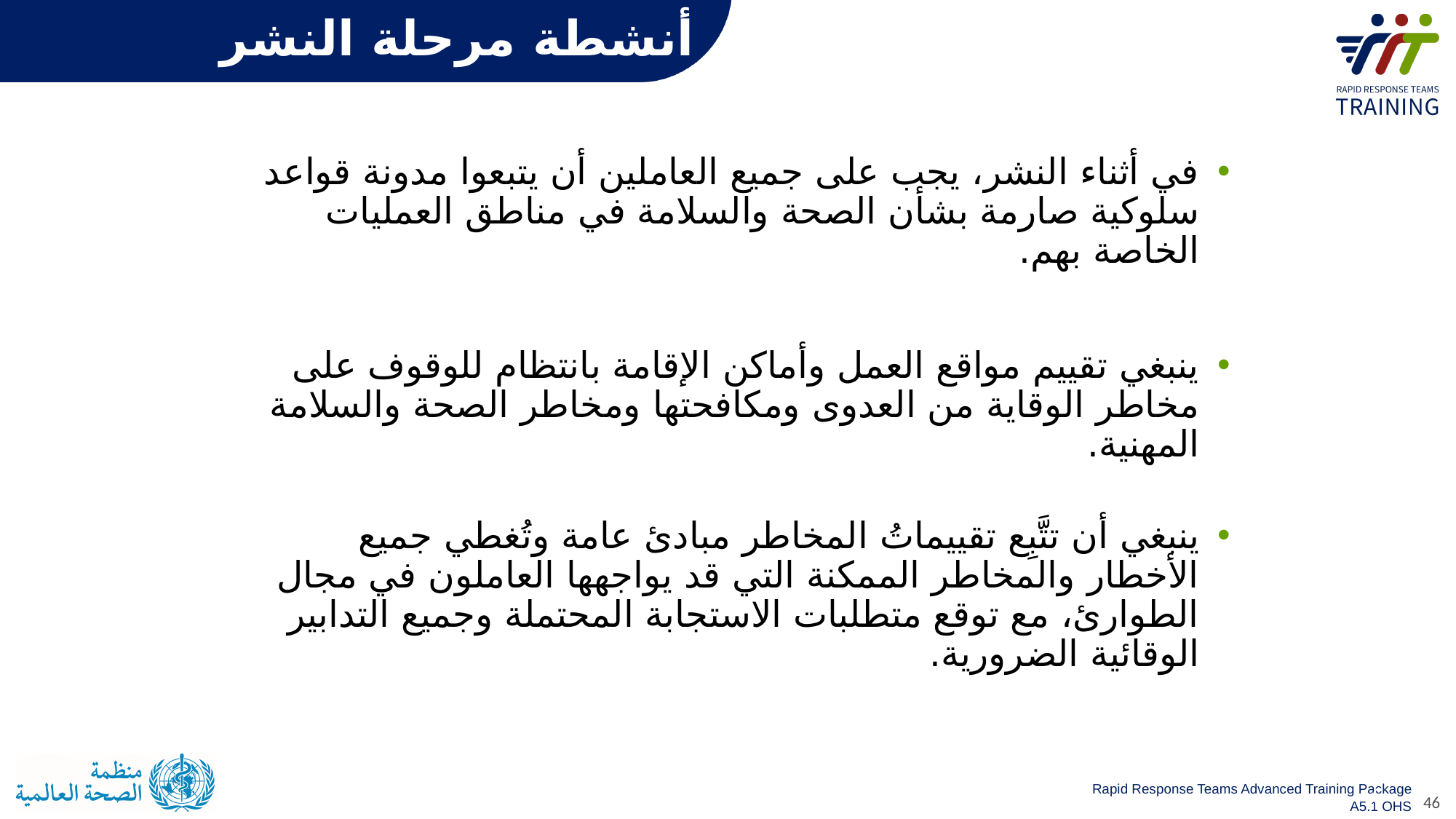

# أنشطة مرحلة النشر
في أثناء النشر، يجب على جميع العاملين أن يتبعوا مدونة قواعد سلوكية صارمة بشأن الصحة والسلامة في مناطق العمليات الخاصة بهم.

ينبغي تقييم مواقع العمل وأماكن الإقامة بانتظام للوقوف على مخاطر الوقاية من العدوى ومكافحتها ومخاطر الصحة والسلامة المهنية.

ينبغي أن تتَّبِع تقييماتُ المخاطر مبادئ عامة وتُغطي جميع الأخطار والمخاطر الممكنة التي قد يواجهها العاملون في مجال الطوارئ، مع توقع متطلبات الاستجابة المحتملة وجميع التدابير الوقائية الضرورية.
46